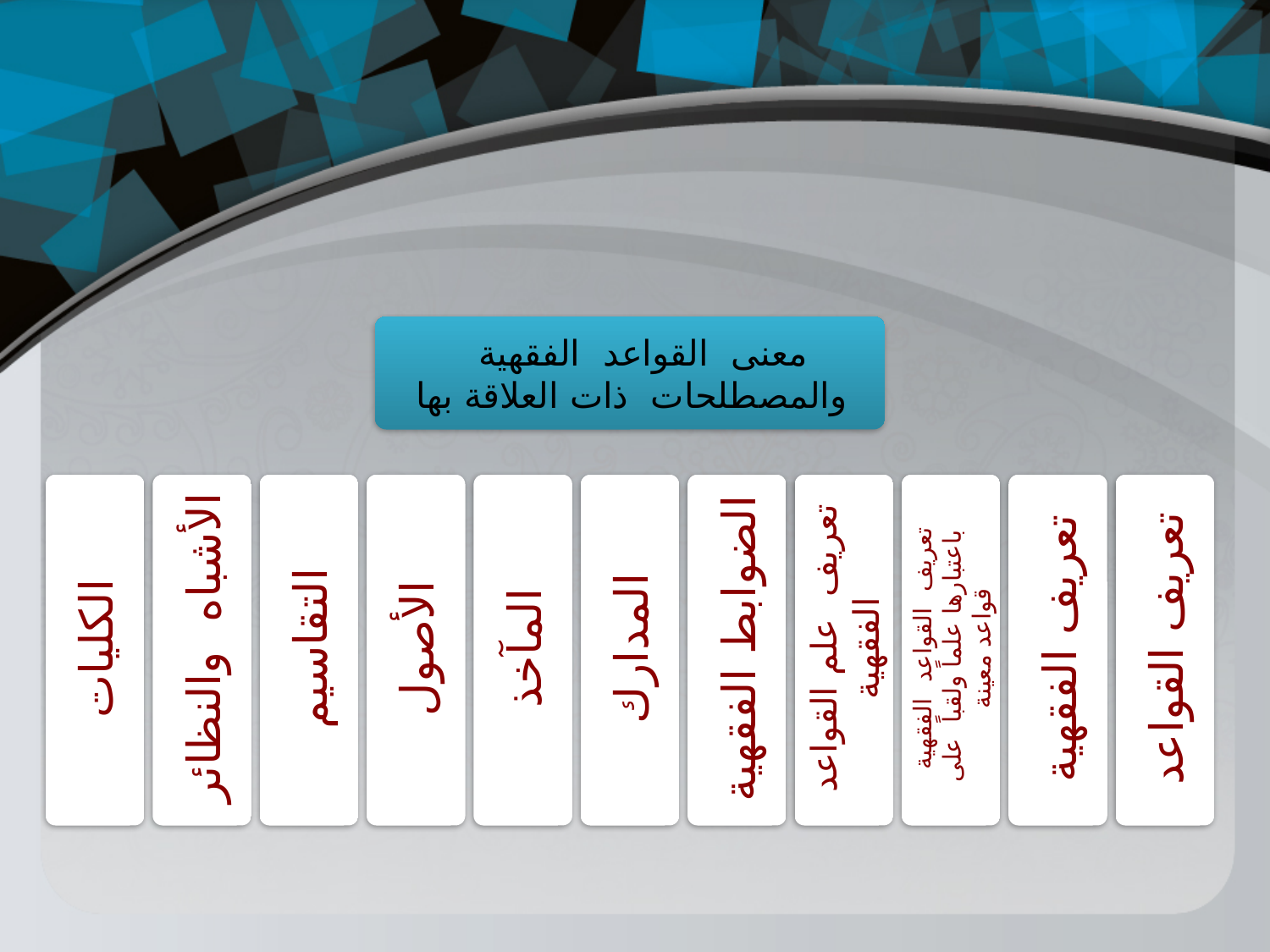

معنى  القواعد  الفقهية
والمصطلحات  ذات العلاقة بها
الكليات
الأشباه  والنظائر
التقاسيم
الأصول
المآخذ
المدارك
الضوابط الفقهية
تعريف  علم القواعد الفقهية
تعريف  القواعد  الفقهية
  باعتبارها علماً ولقباً  على قواعد معينة
تعريف الفقهية
تعريف القواعد